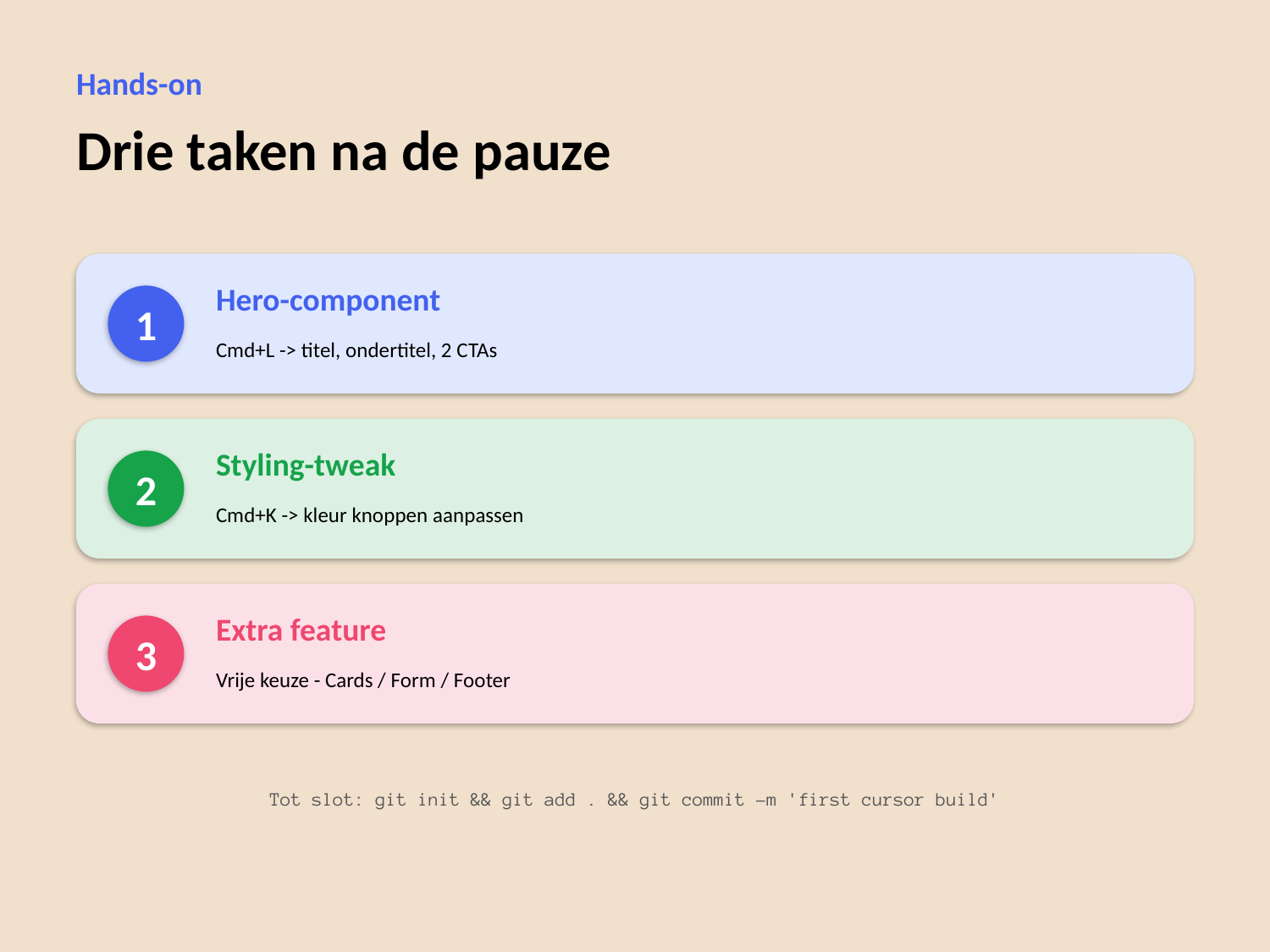

Hands-on
Drie taken na de pauze

Hero-component

1
Cmd+L -> titel, ondertitel, 2 CTAs

Styling-tweak

2
Cmd+K -> kleur knoppen aanpassen

Extra feature

3
Vrije keuze - Cards / Form / Footer
Tot slot: git init && git add . && git commit -m 'first cursor build'